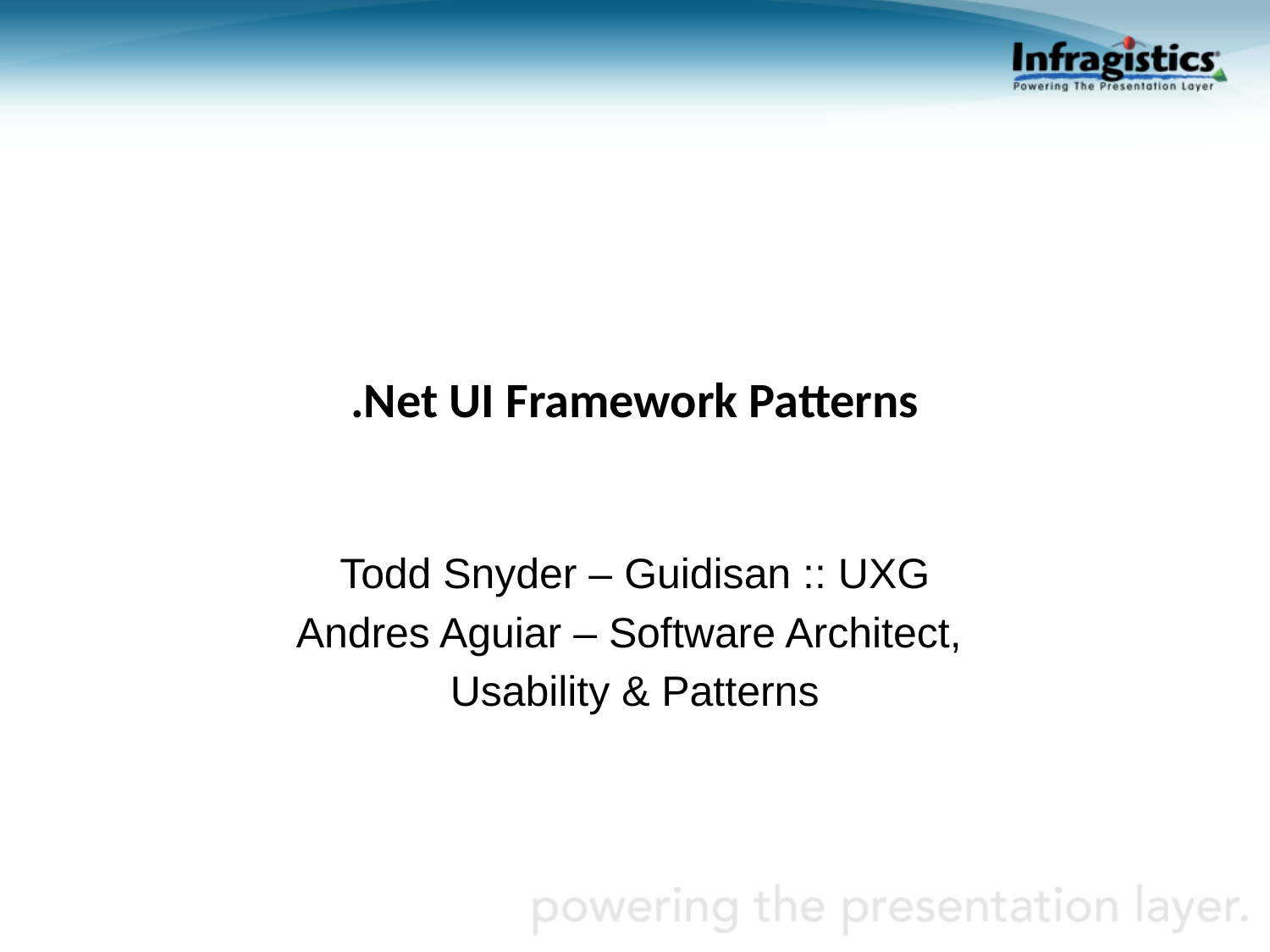

# .Net UI Framework Patterns
Todd Snyder – Guidisan :: UXG
Andres Aguiar – Software Architect,
Usability & Patterns